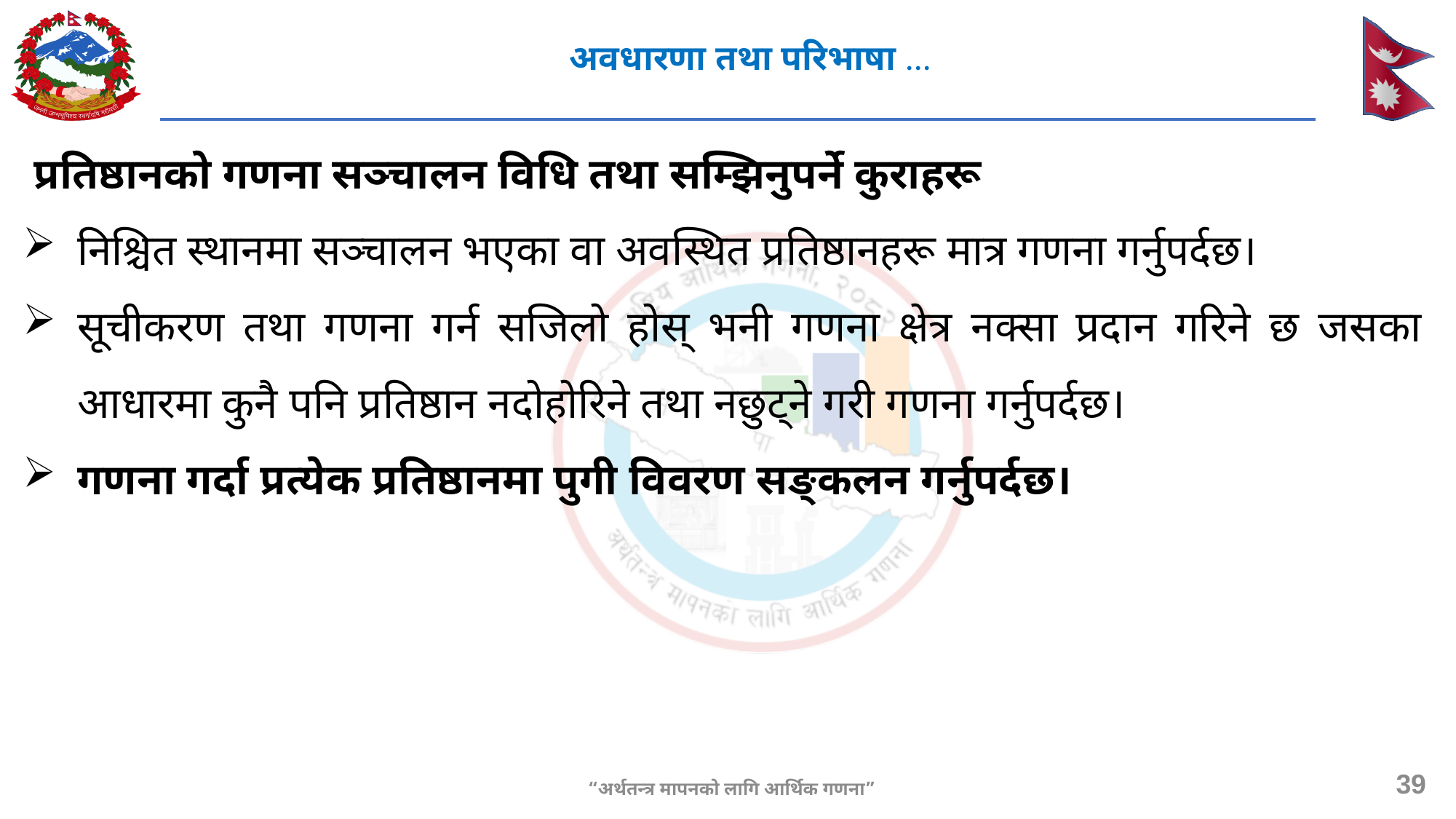

# अवधारणा तथा परिभाषा ...
प्रतिष्ठानको गणना सञ्चालन विधि तथा सम्झिनुपर्ने कुराहरू
निश्चित स्थानमा सञ्चालन भएका वा अवस्थित प्रतिष्ठानहरू मात्र गणना गर्नुपर्दछ।
सूचीकरण तथा गणना गर्न सजिलो होस् भनी गणना क्षेत्र नक्सा प्रदान गरिने छ जसका आधारमा कुनै पनि प्रतिष्ठान नदोहोरिने तथा नछुट्ने गरी गणना गर्नुपर्दछ।
गणना गर्दा प्रत्येक प्रतिष्ठानमा पुगी विवरण सङ्कलन गर्नुपर्दछ।

39
“अर्थतन्त्र मापनको लागि आर्थिक गणना”